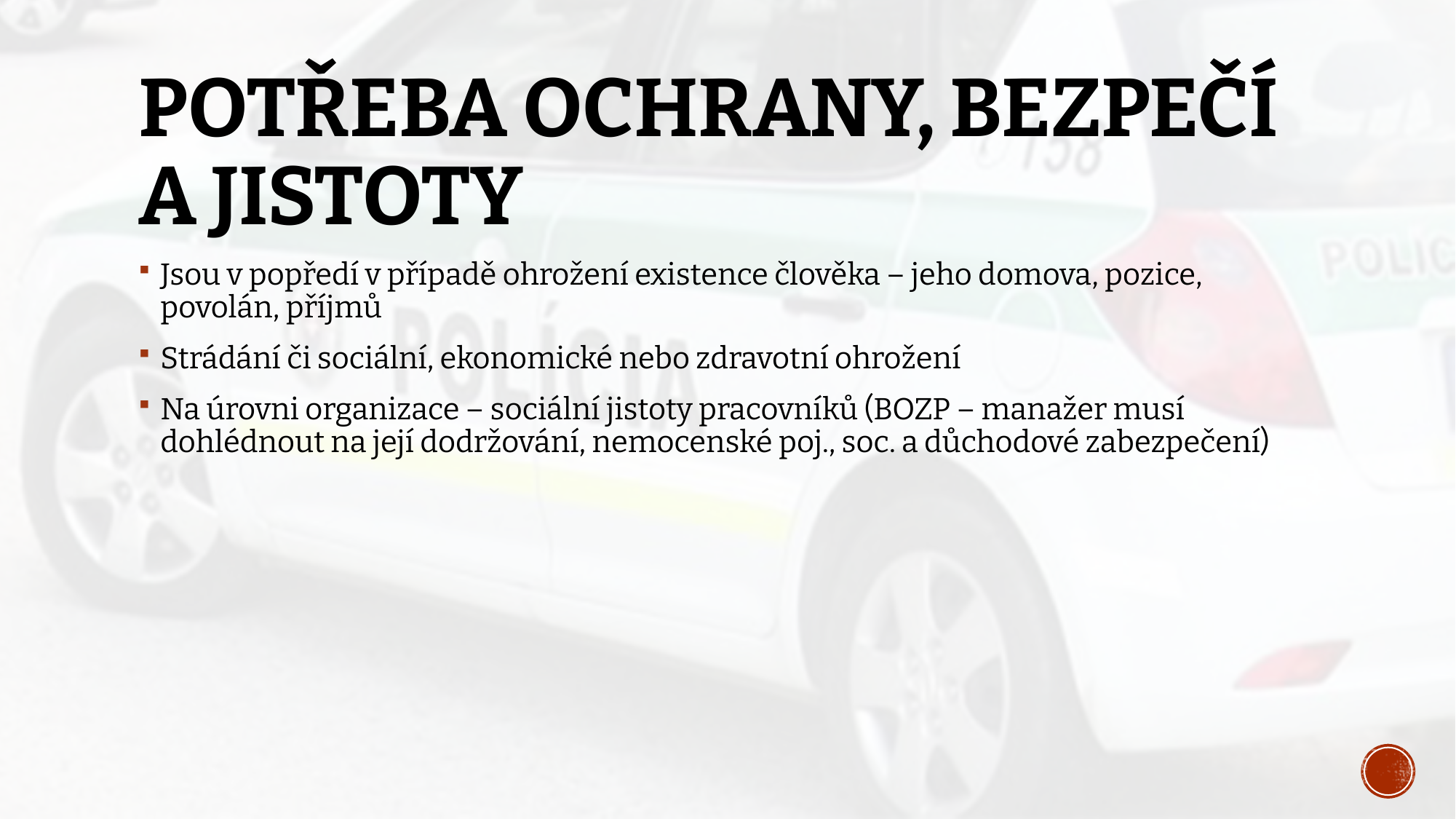

# Potřeba ochrany, bezpečí a jistoty
Jsou v popředí v případě ohrožení existence člověka – jeho domova, pozice, povolán, příjmů
Strádání či sociální, ekonomické nebo zdravotní ohrožení
Na úrovni organizace – sociální jistoty pracovníků (BOZP – manažer musí dohlédnout na její dodržování, nemocenské poj., soc. a důchodové zabezpečení)